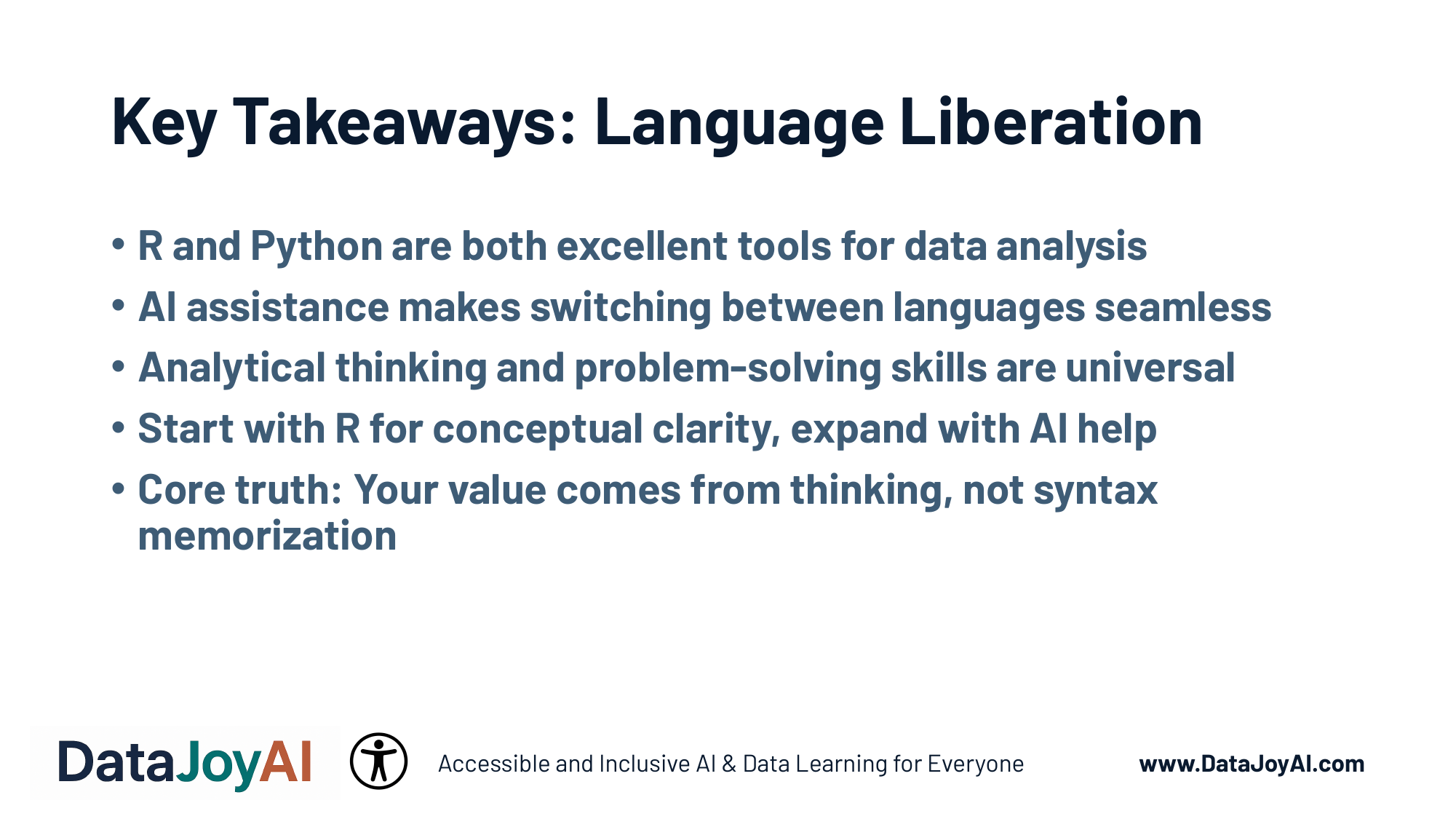

# Key Takeaways: Language Liberation
R and Python are both excellent tools for data analysis
AI assistance makes switching between languages seamless
Analytical thinking and problem-solving skills are universal
Start with R for conceptual clarity, expand with AI help
Core truth: Your value comes from thinking, not syntax memorization